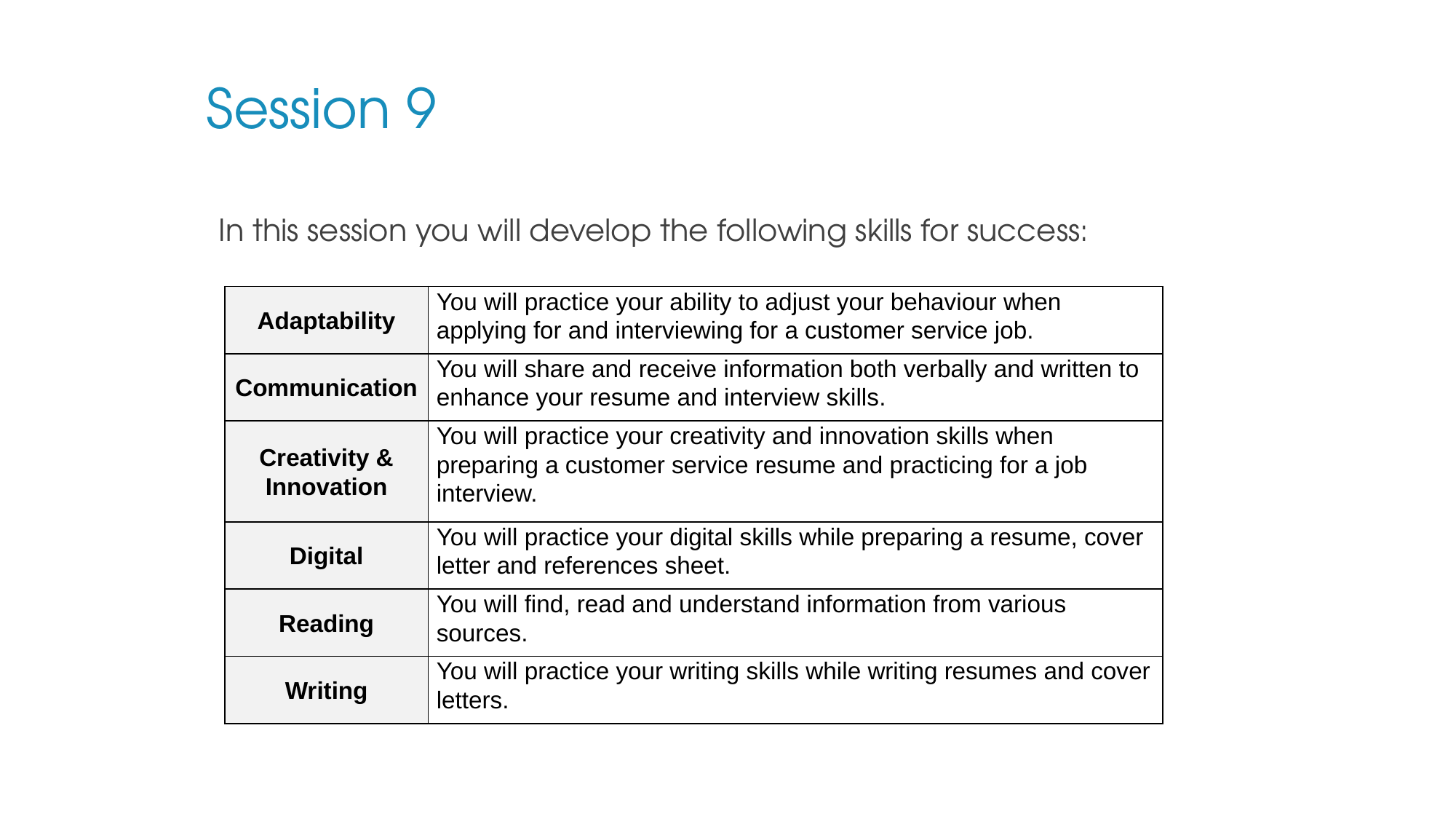

# Session 9
In this session you will develop the following skills for success:

| Adaptability | You will practice your ability to adjust your behaviour when applying for and interviewing for a customer service job. |
| --- | --- |
| Communication | You will share and receive information both verbally and written to enhance your resume and interview skills. |
| Creativity & Innovation | You will practice your creativity and innovation skills when preparing a customer service resume and practicing for a job interview. |
| Digital | You will practice your digital skills while preparing a resume, cover letter and references sheet. |
| Reading | You will find, read and understand information from various sources. |
| Writing | You will practice your writing skills while writing resumes and cover letters. |